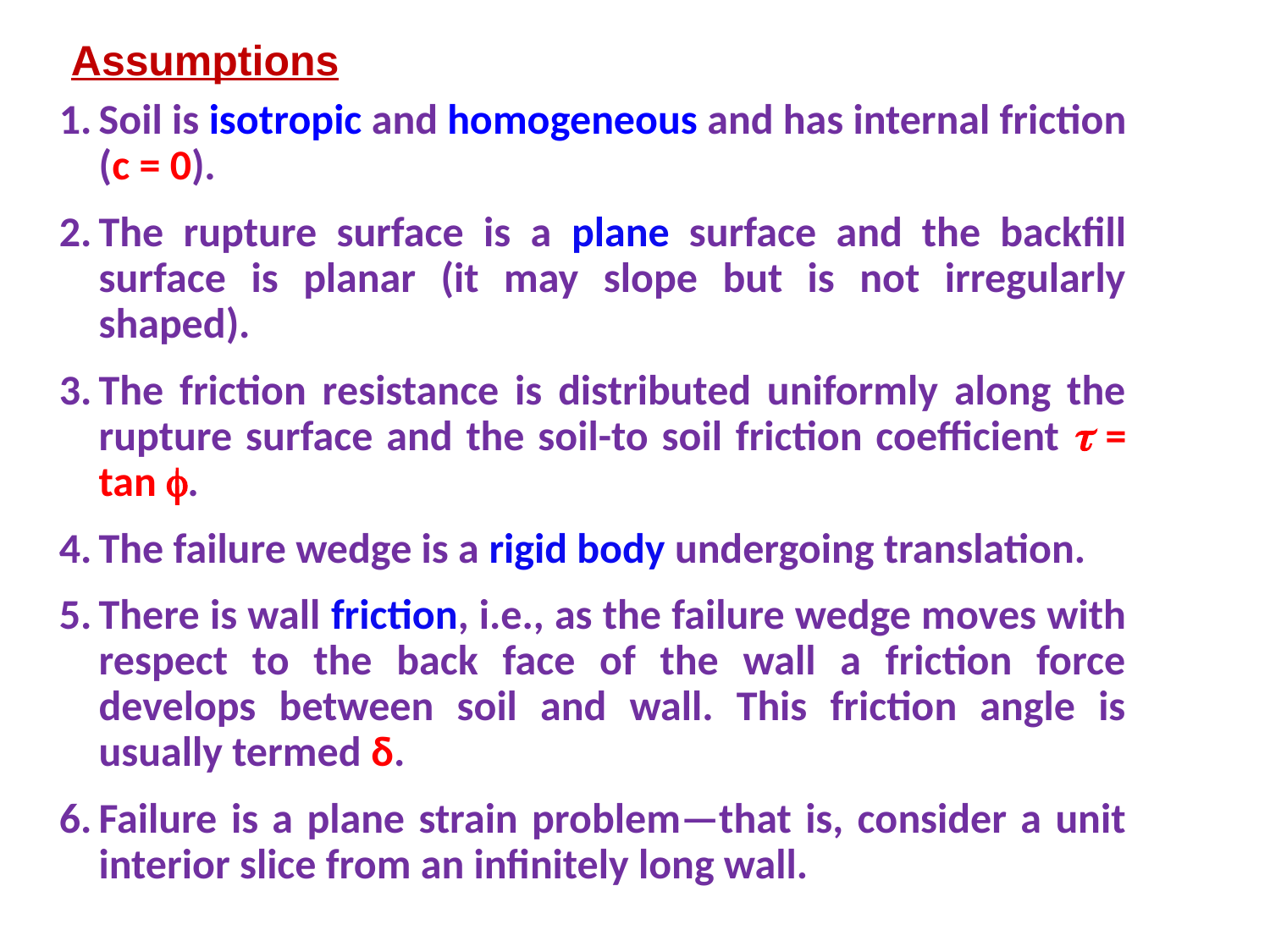

Assumptions
Soil is isotropic and homogeneous and has internal friction (c = 0).
The rupture surface is a plane surface and the backfill surface is planar (it may slope but is not irregularly shaped).
The friction resistance is distributed uniformly along the rupture surface and the soil-to soil friction coefficient τ = tan φ.
The failure wedge is a rigid body undergoing translation.
There is wall friction, i.e., as the failure wedge moves with respect to the back face of the wall a friction force develops between soil and wall. This friction angle is usually termed δ.
Failure is a plane strain problem—that is, consider a unit interior slice from an infinitely long wall.